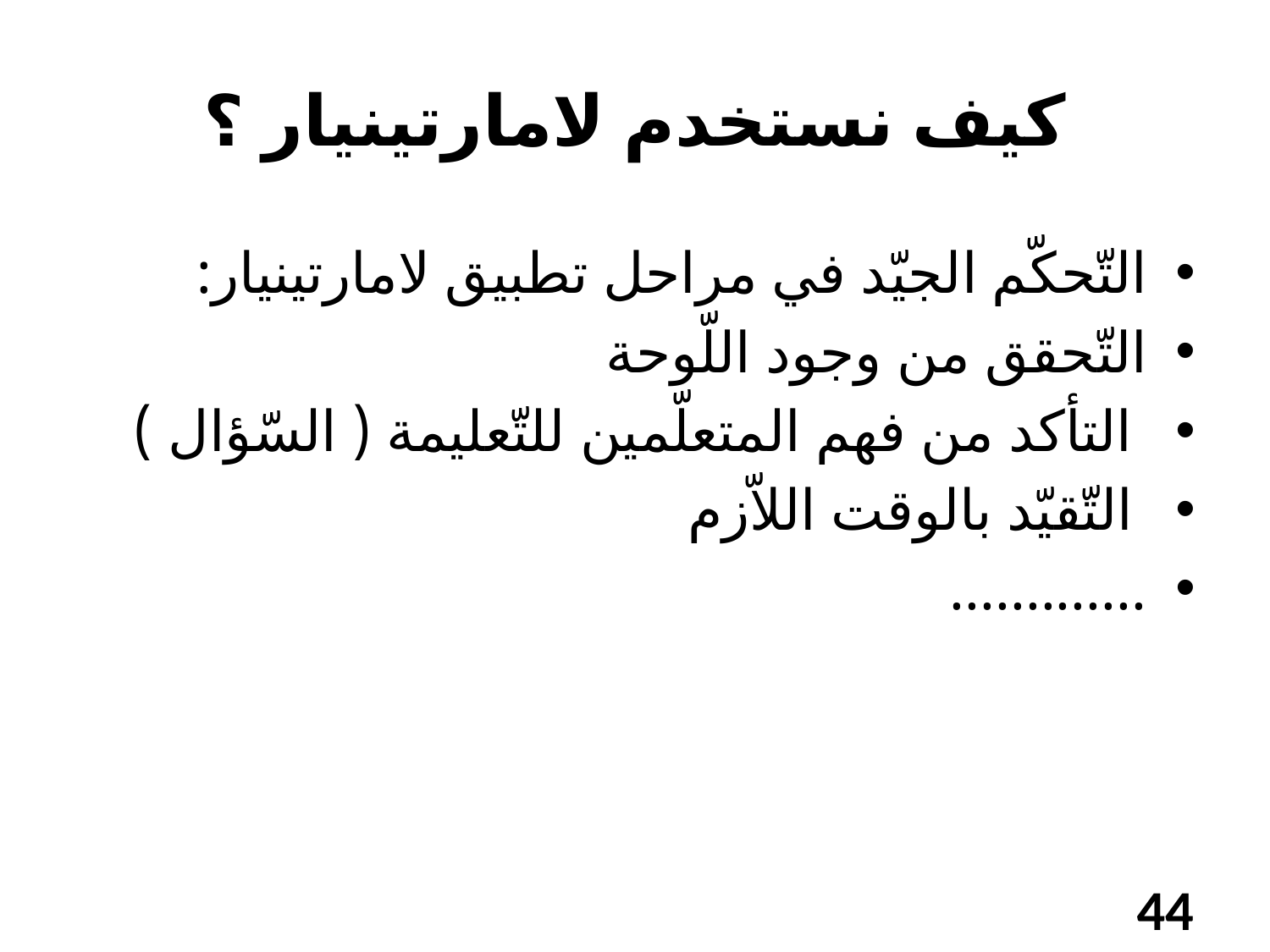

# كيف نستخدم لامارتينيار ؟
التّحكّم الجيّد في مراحل تطبيق لامارتينيار:
التّحقق من وجود اللّوحة
 التأكد من فهم المتعلّمين للتّعليمة ( السّؤال )
 التّقيّد بالوقت اللاّزم
.............

44